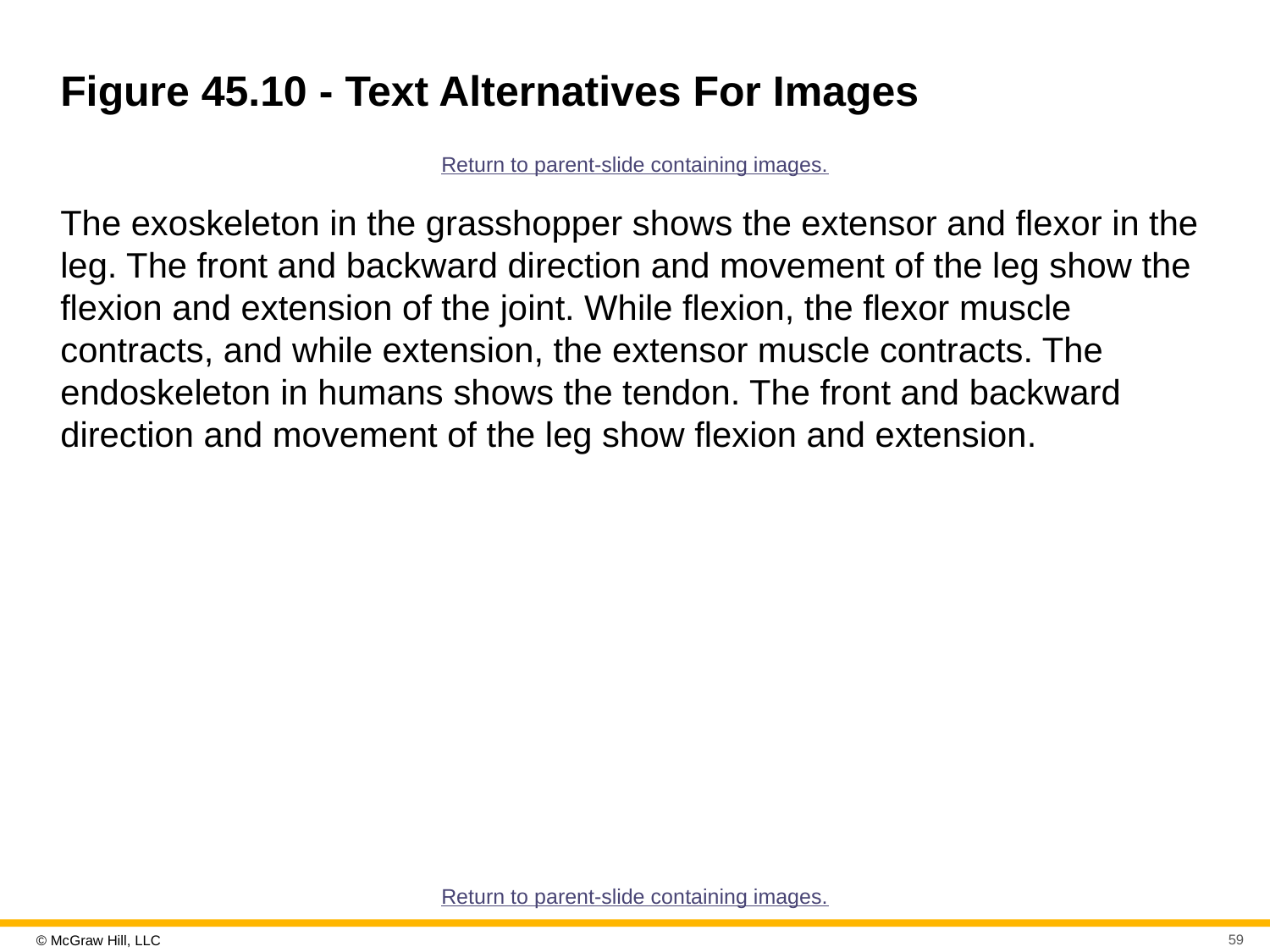

# Figure 45.10 - Text Alternatives For Images
Return to parent-slide containing images.
The exoskeleton in the grasshopper shows the extensor and flexor in the leg. The front and backward direction and movement of the leg show the flexion and extension of the joint. While flexion, the flexor muscle contracts, and while extension, the extensor muscle contracts. The endoskeleton in humans shows the tendon. The front and backward direction and movement of the leg show flexion and extension.
Return to parent-slide containing images.
59